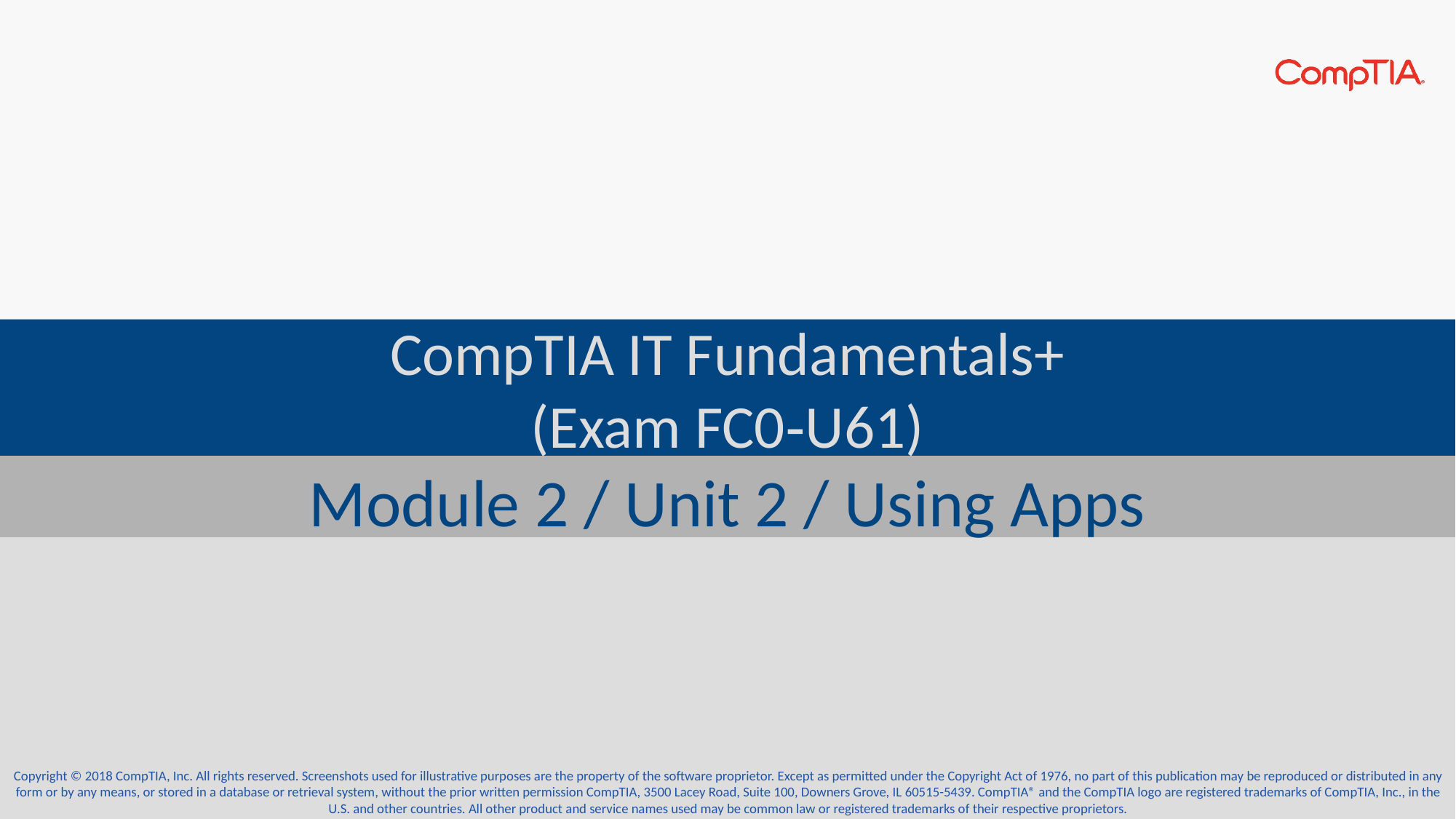

# CompTIA IT Fundamentals+ (Exam FC0‑U61)
Module 2 / Unit 2 / Using Apps